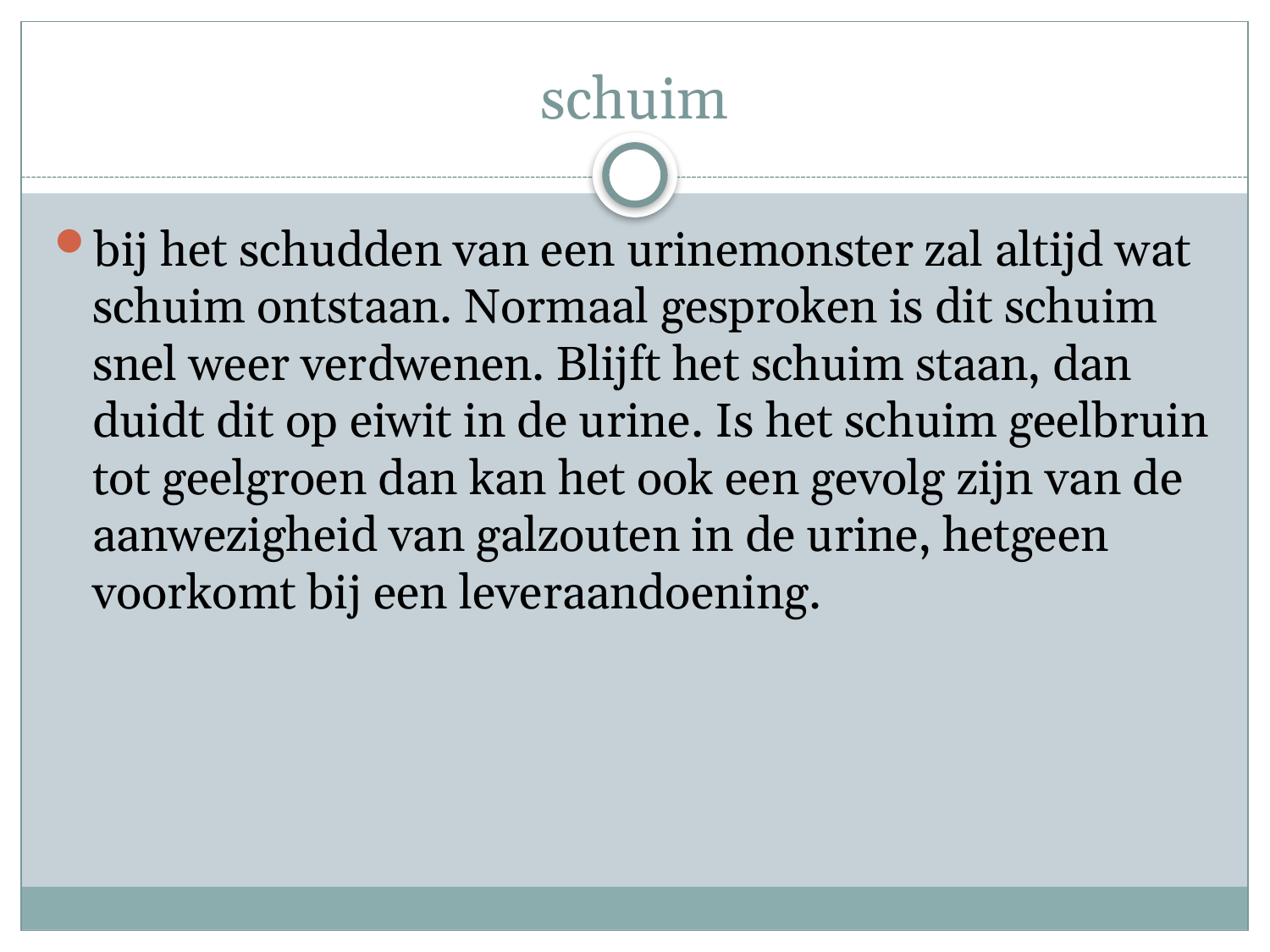

# schuim
bij het schudden van een urinemonster zal altijd wat schuim ontstaan. Normaal gesproken is dit schuim snel weer verdwenen. Blijft het schuim staan, dan duidt dit op eiwit in de urine. Is het schuim geelbruin tot geelgroen dan kan het ook een gevolg zijn van de aanwezigheid van galzouten in de urine, hetgeen voorkomt bij een leveraandoening.